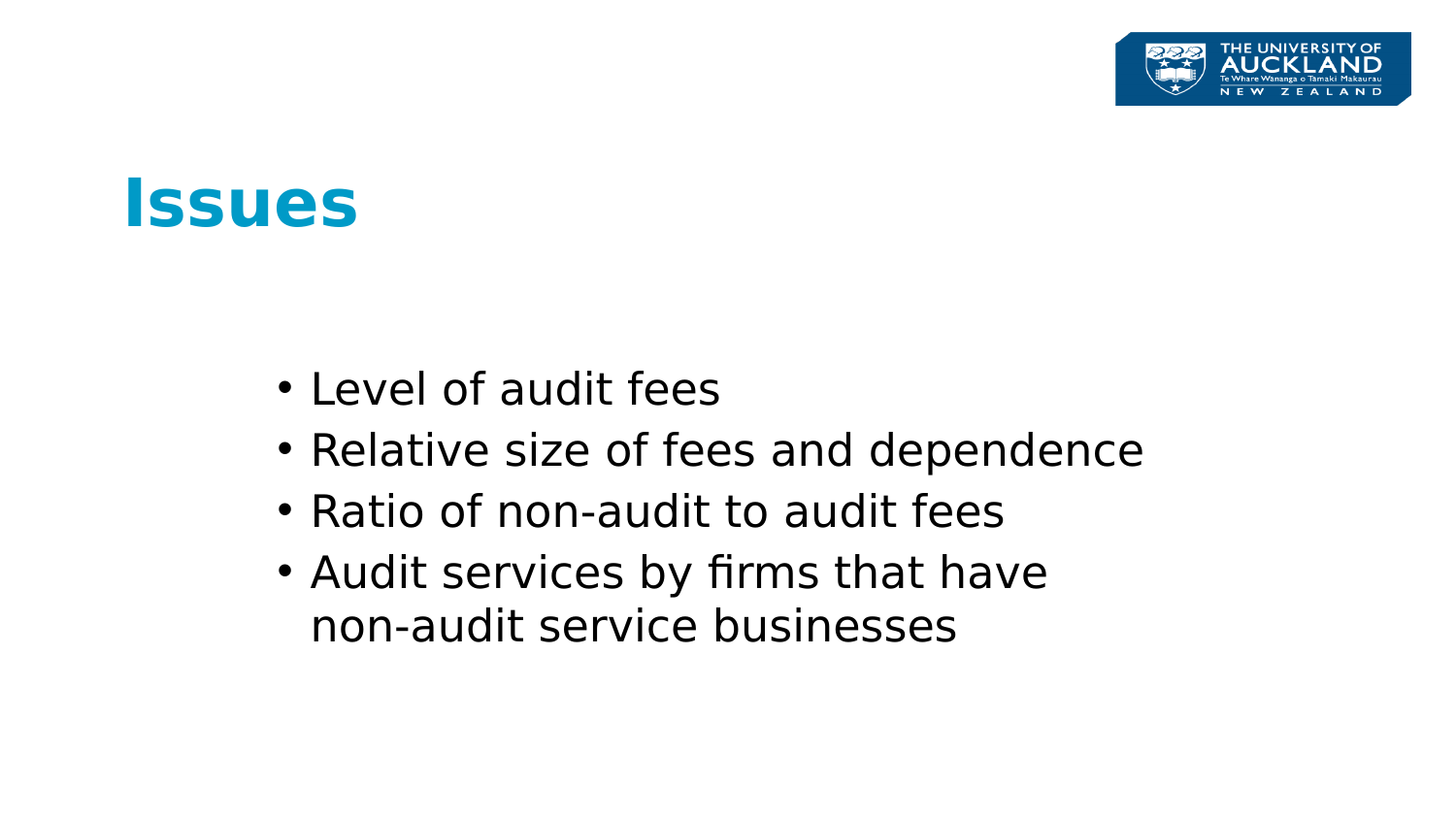

# Issues
Level of audit fees
Relative size of fees and dependence
Ratio of non-audit to audit fees
Audit services by firms that have non-audit service businesses